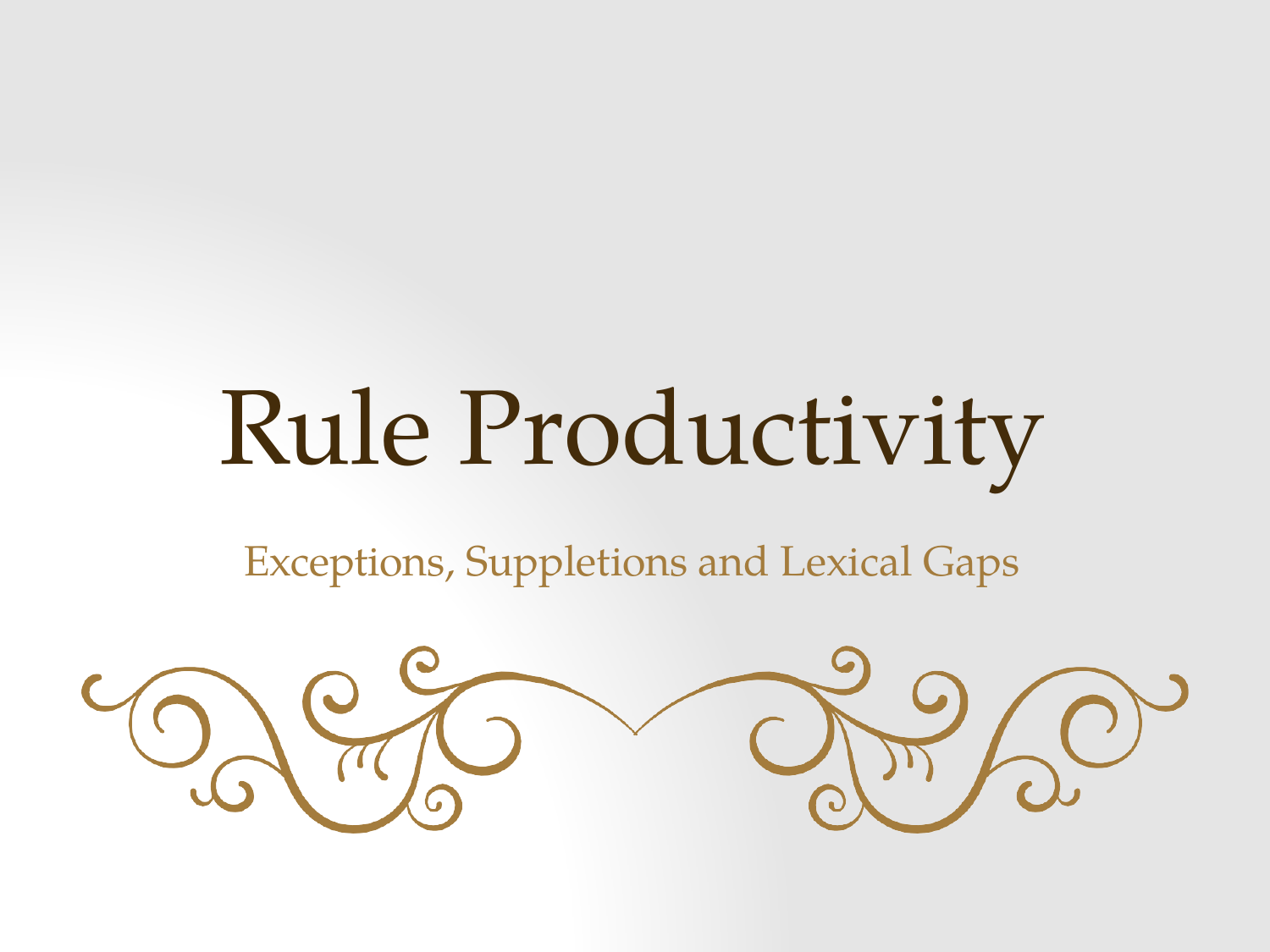

# Rule Productivity
Exceptions, Suppletions and Lexical Gaps